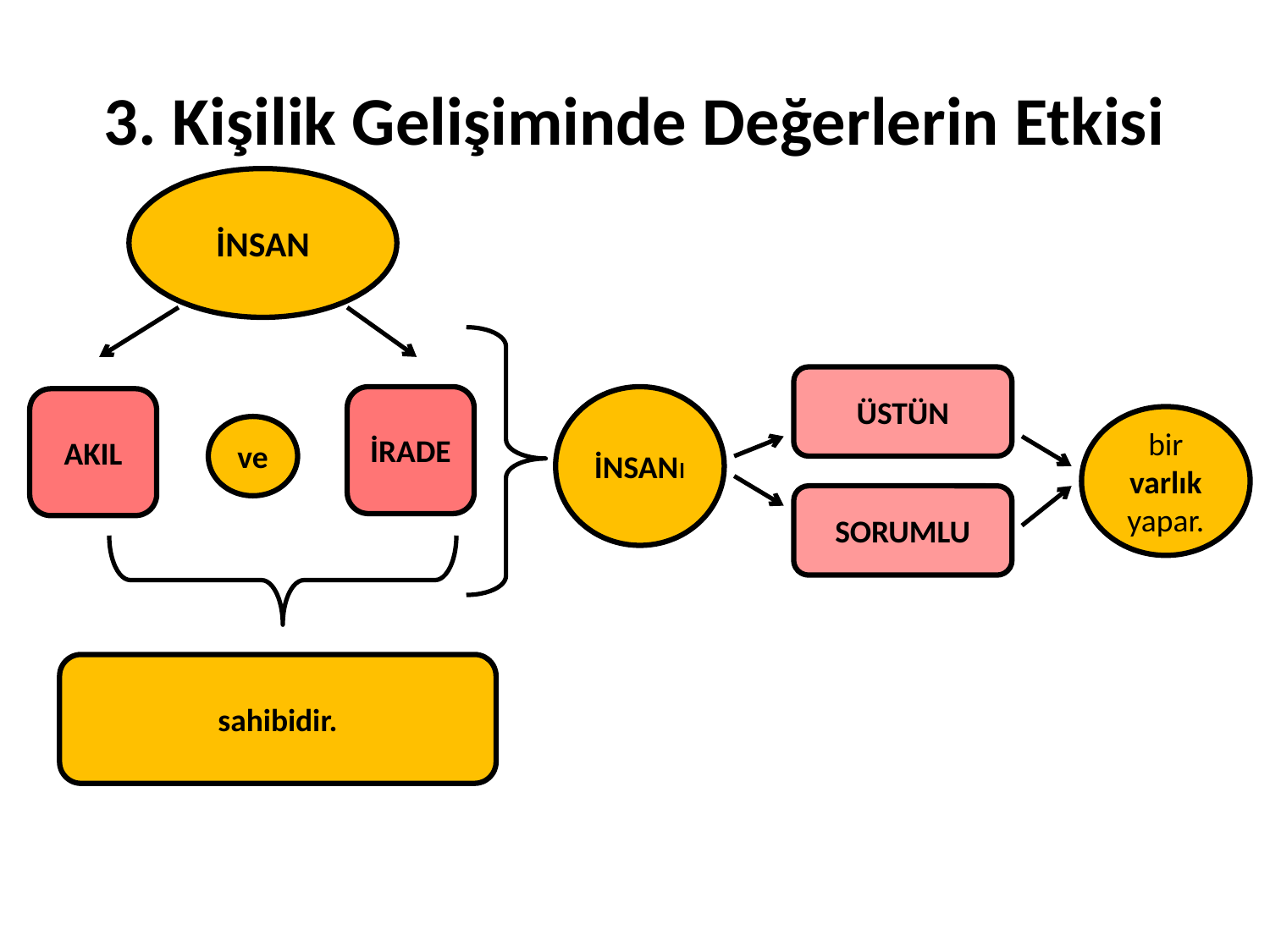

# 3. Kişilik Gelişiminde Değerlerin Etkisi
İNSAN

ÜSTÜN
İRADE
İNSANı
AKIL

bir varlık yapar.
ve
SORUMLU
sahibidir.